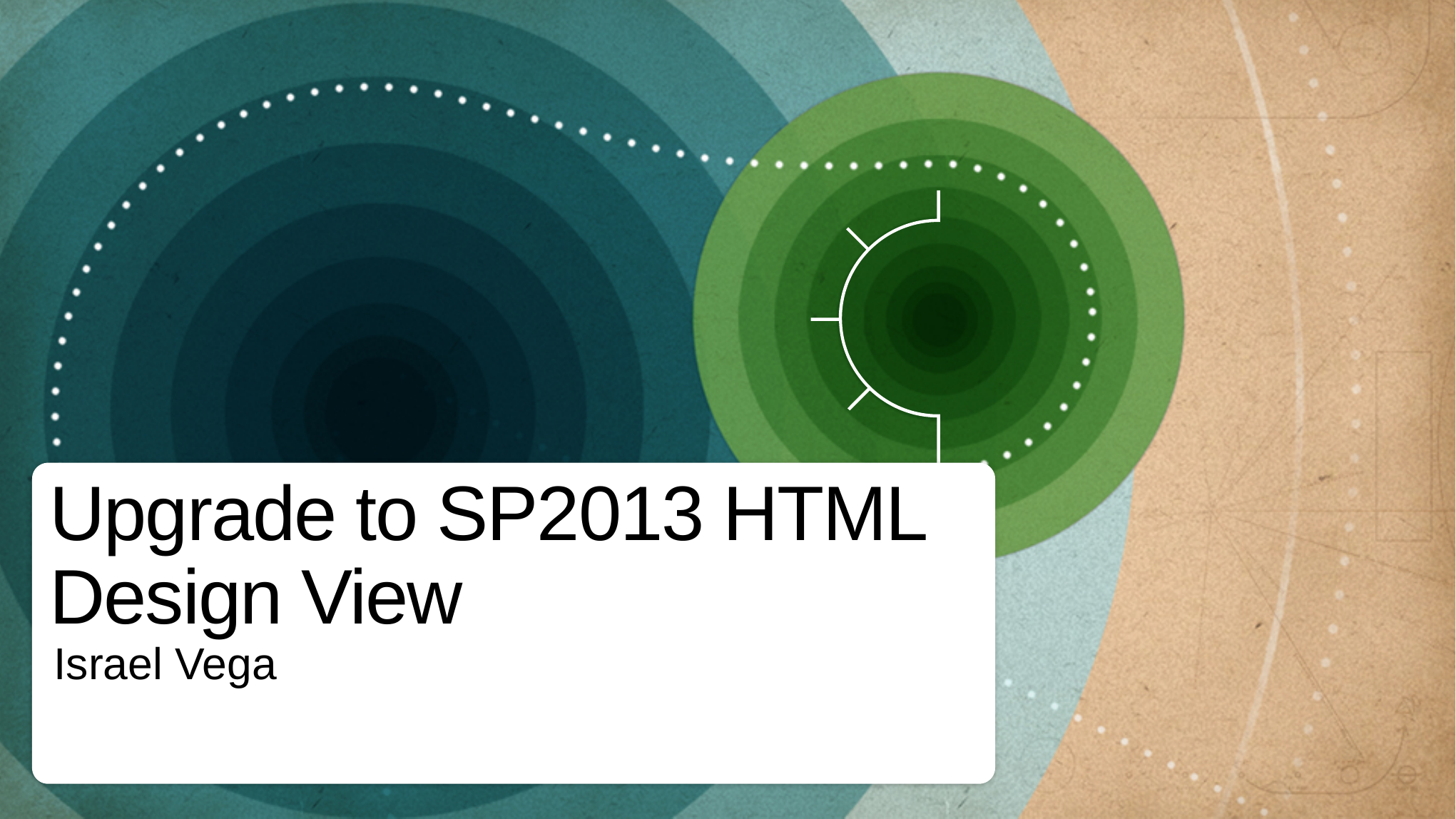

# Upgrade to SP2013 HTML Design View
Israel Vega